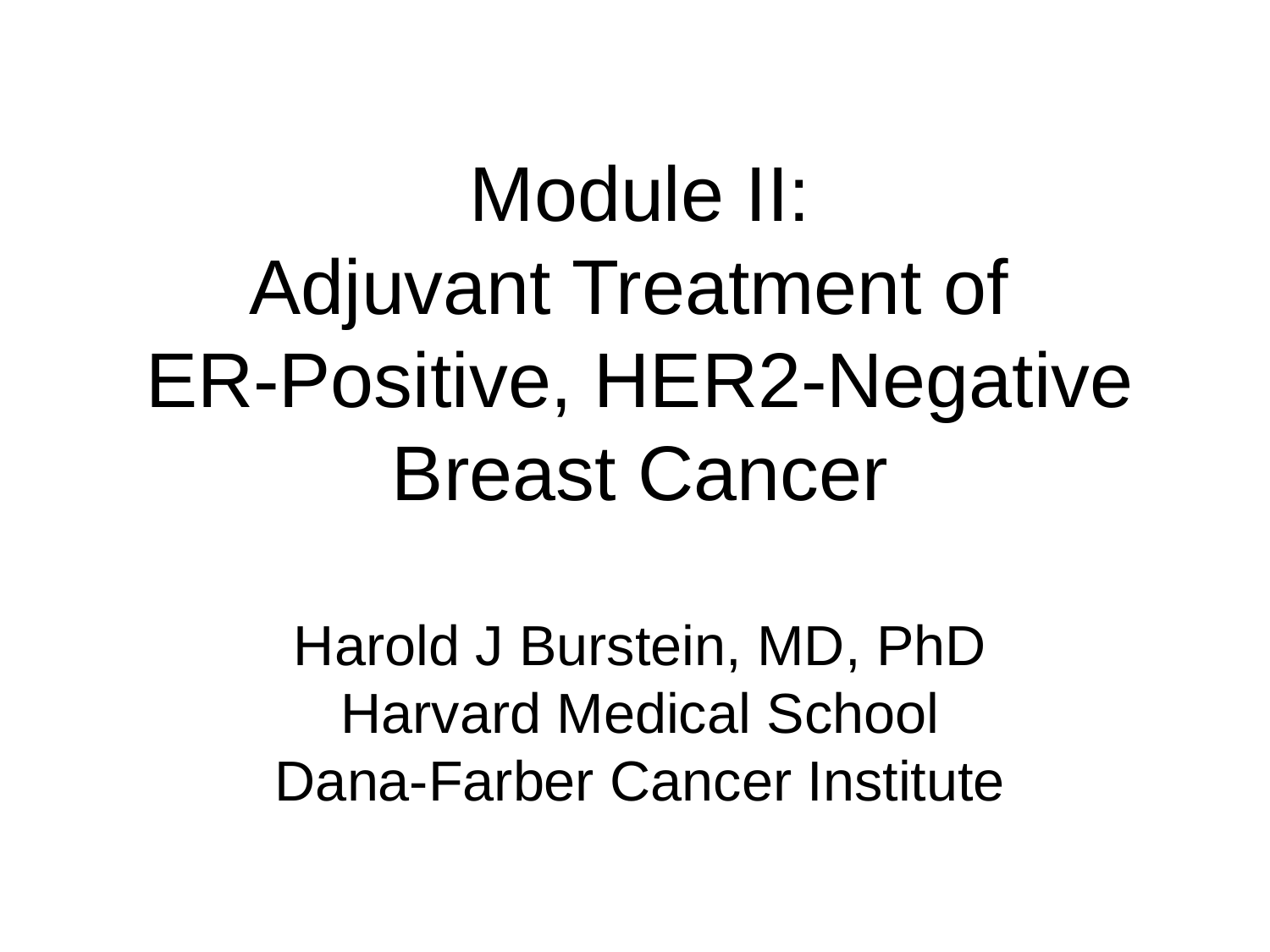

# Module II: Adjuvant Treatment of ER-Positive, HER2-Negative Breast Cancer Harold J Burstein, MD, PhD Harvard Medical School Dana-Farber Cancer Institute